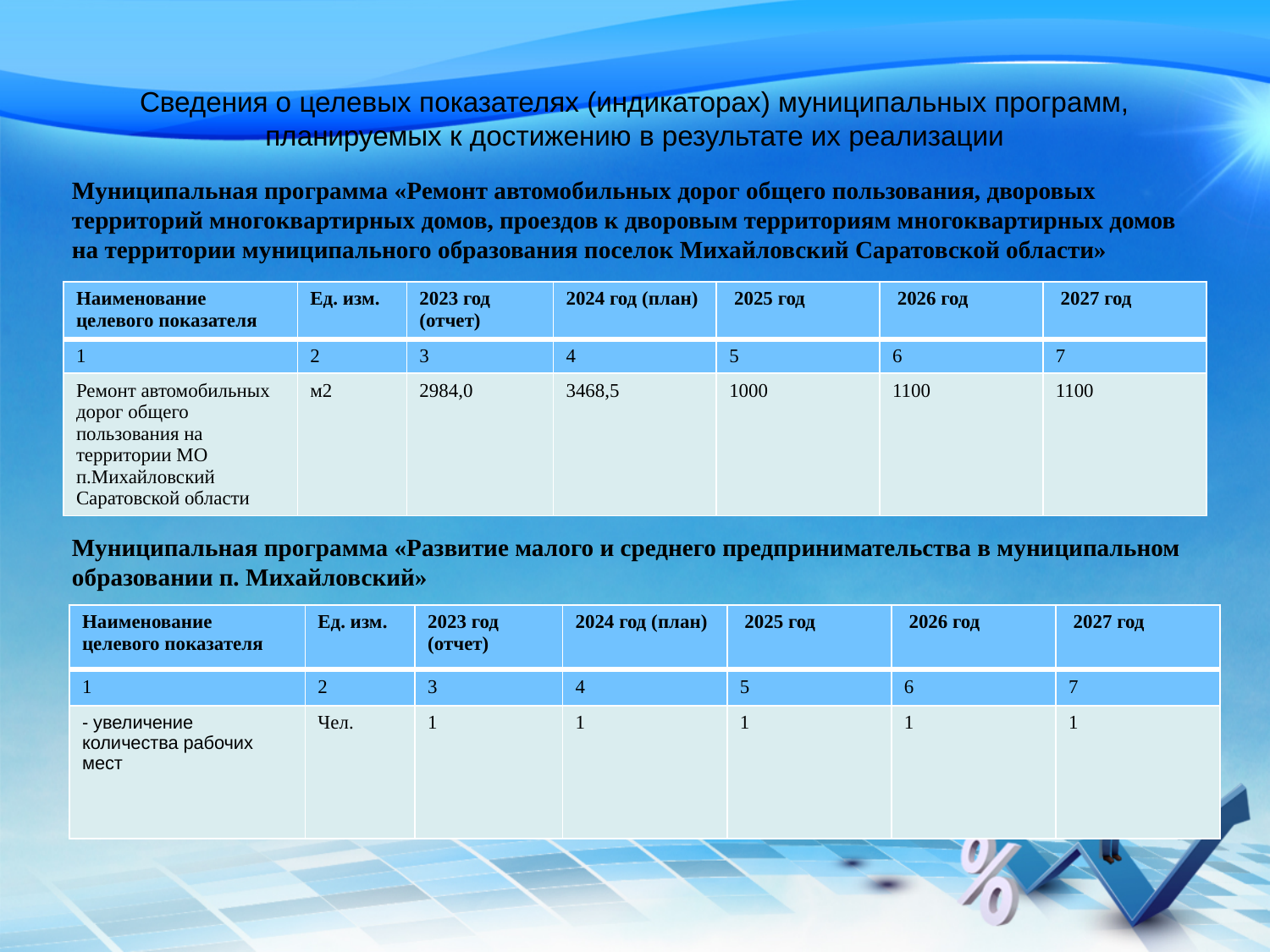

# Сведения о целевых показателях (индикаторах) муниципальных программ, планируемых к достижению в результате их реализации

Муниципальная программа «Ремонт автомобильных дорог общего пользования, дворовых территорий многоквартирных домов, проездов к дворовым территориям многоквартирных домов на территории муниципального образования поселок Михайловский Саратовской области»
| Наименование целевого показателя | Ед. изм. | 2023 год (отчет) | 2024 год (план) | 2025 год | 2026 год | 2027 год |
| --- | --- | --- | --- | --- | --- | --- |
| 1 | 2 | 3 | 4 | 5 | 6 | 7 |
| Ремонт автомобильных дорог общего пользования на территории МО п.Михайловский Саратовской области | м2 | 2984,0 | 3468,5 | 1000 | 1100 | 1100 |
Муниципальная программа «Развитие малого и среднего предпринимательства в муниципальном образовании п. Михайловский»
| Наименование целевого показателя | Ед. изм. | 2023 год (отчет) | 2024 год (план) | 2025 год | 2026 год | 2027 год |
| --- | --- | --- | --- | --- | --- | --- |
| 1 | 2 | 3 | 4 | 5 | 6 | 7 |
| - увеличение количества рабочих мест | Чел. | 1 | 1 | 1 | 1 | 1 |